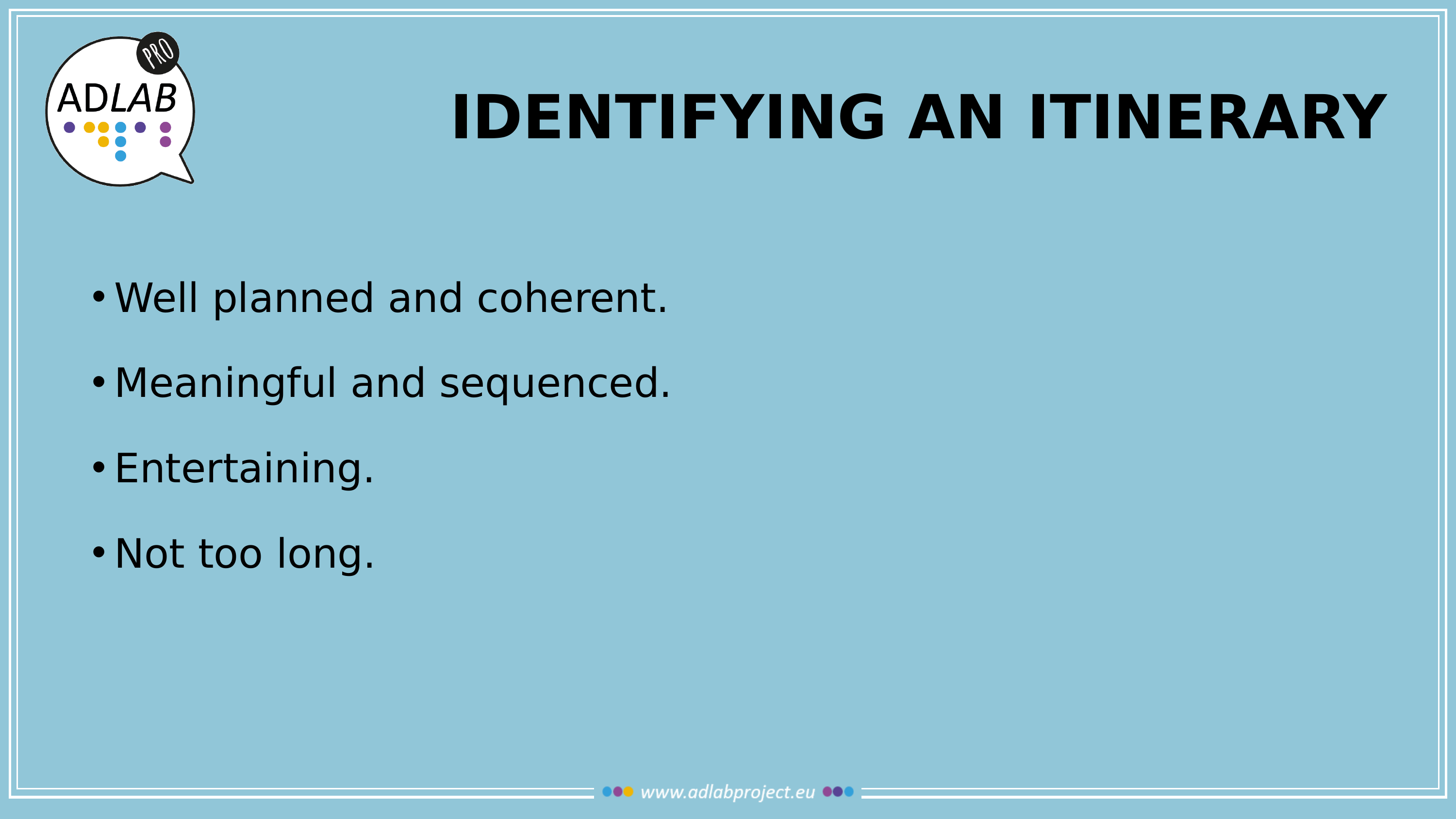

# identifying an itinerary
Well planned and coherent.
Meaningful and sequenced.
Entertaining.
Not too long.